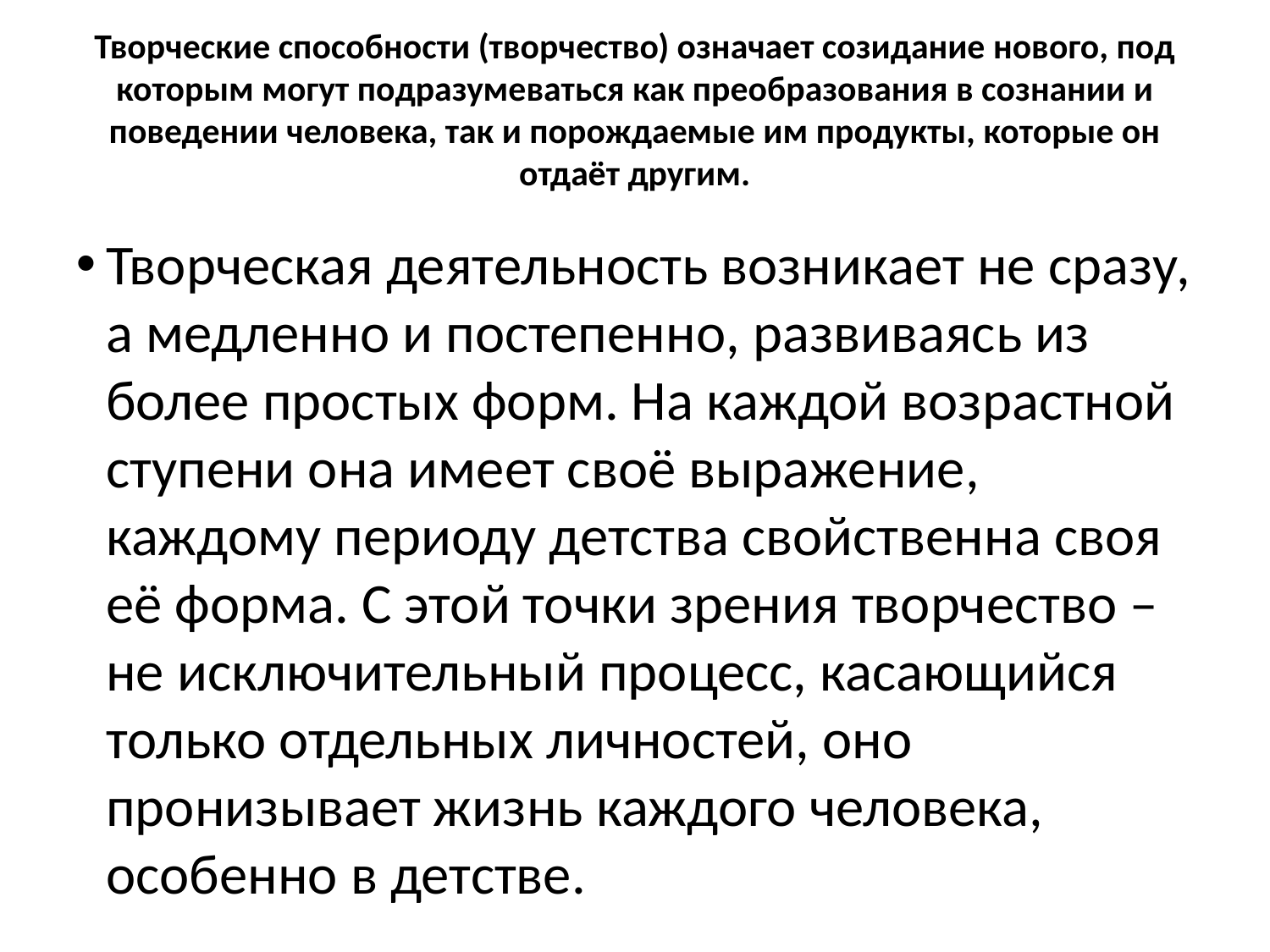

Творческие способности (творчество) означает созидание нового, под которым могут подразумеваться как преобразования в сознании и поведении человека, так и порождаемые им продукты, которые он отдаёт другим.
Творческая деятельность возникает не сразу, а медленно и постепенно, развиваясь из более простых форм. На каждой возрастной ступени она имеет своё выражение, каждому периоду детства свойственна своя её форма. С этой точки зрения творчество – не исключительный процесс, касающийся только отдельных личностей, оно пронизывает жизнь каждого человека, особенно в детстве.